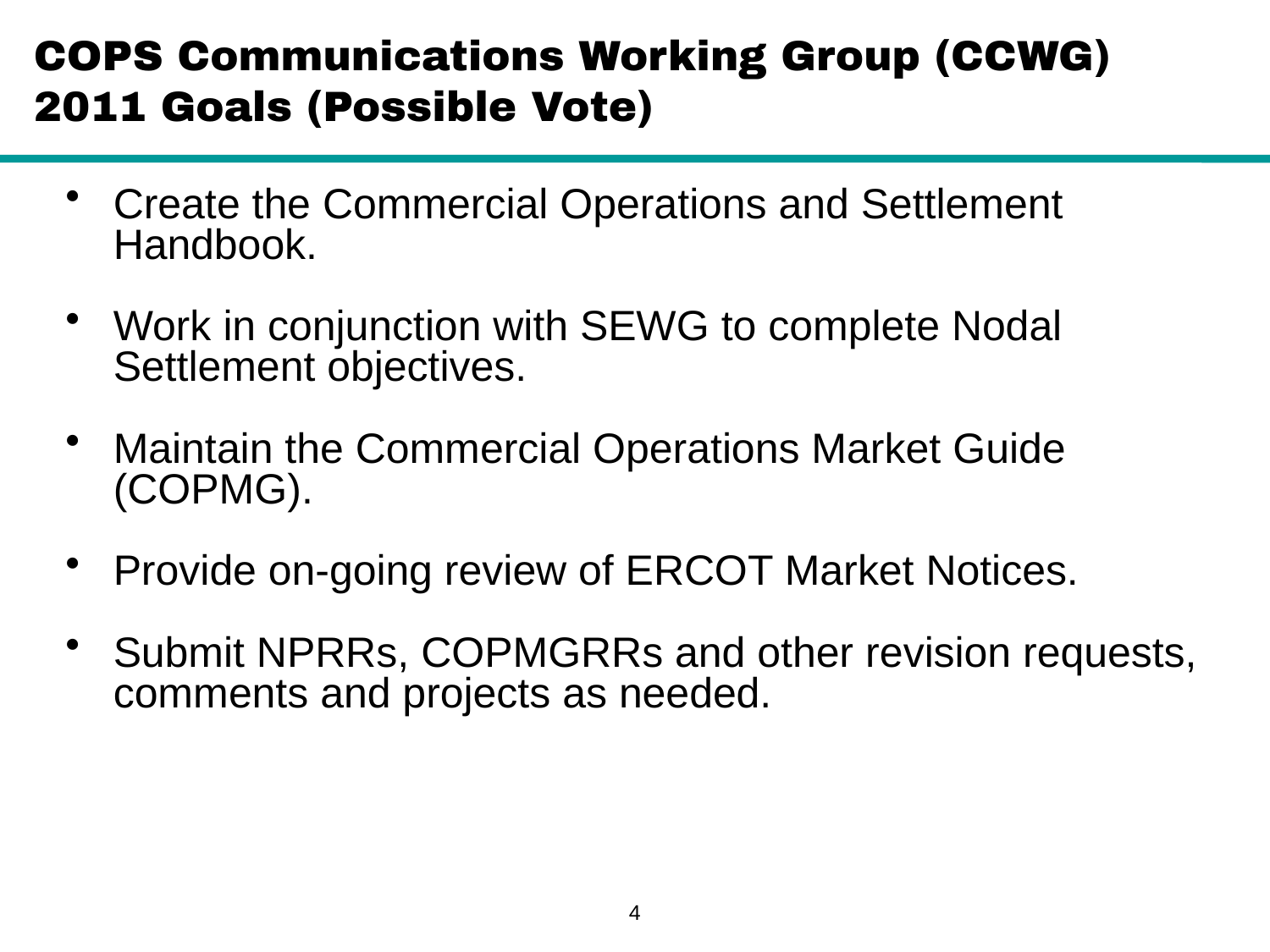

COPS Communications Working Group (CCWG)
2011 Goals (Possible Vote)
Create the Commercial Operations and Settlement Handbook.

Work in conjunction with SEWG to complete Nodal Settlement objectives.

Maintain the Commercial Operations Market Guide (COPMG).

Provide on-going review of ERCOT Market Notices.

Submit NPRRs, COPMGRRs and other revision requests, comments and projects as needed.

4